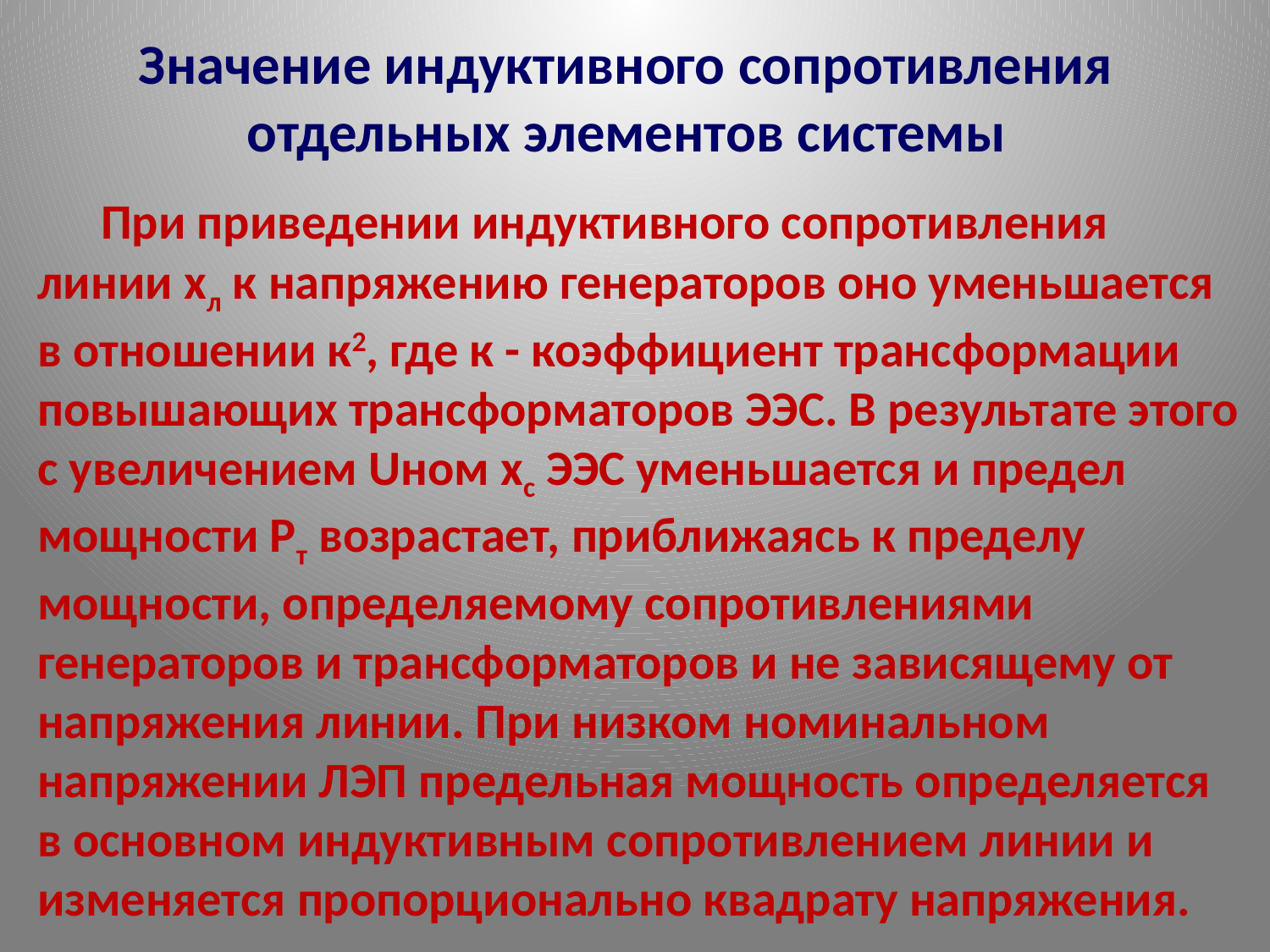

# Значение индуктивного сопротивления отдельных элементов системы
     При приведении индуктивного сопротивления линии хл к напряжению генераторов оно уменьшается в отношении к2, где к - коэффициент трансформации повышающих трансформаторов ЭЭС. В результате этого с увеличением Uном хс ЭЭС уменьшается и предел мощности Рт возрастает, приближаясь к пределу мощности, определяемому сопротивлениями генераторов и трансформаторов и не зависящему от напряжения линии. При низком номинальном напряжении ЛЭП предельная мощность определяется в основном индуктивным сопротивлением линии и изменяется пропорционально квадрату напряжения.